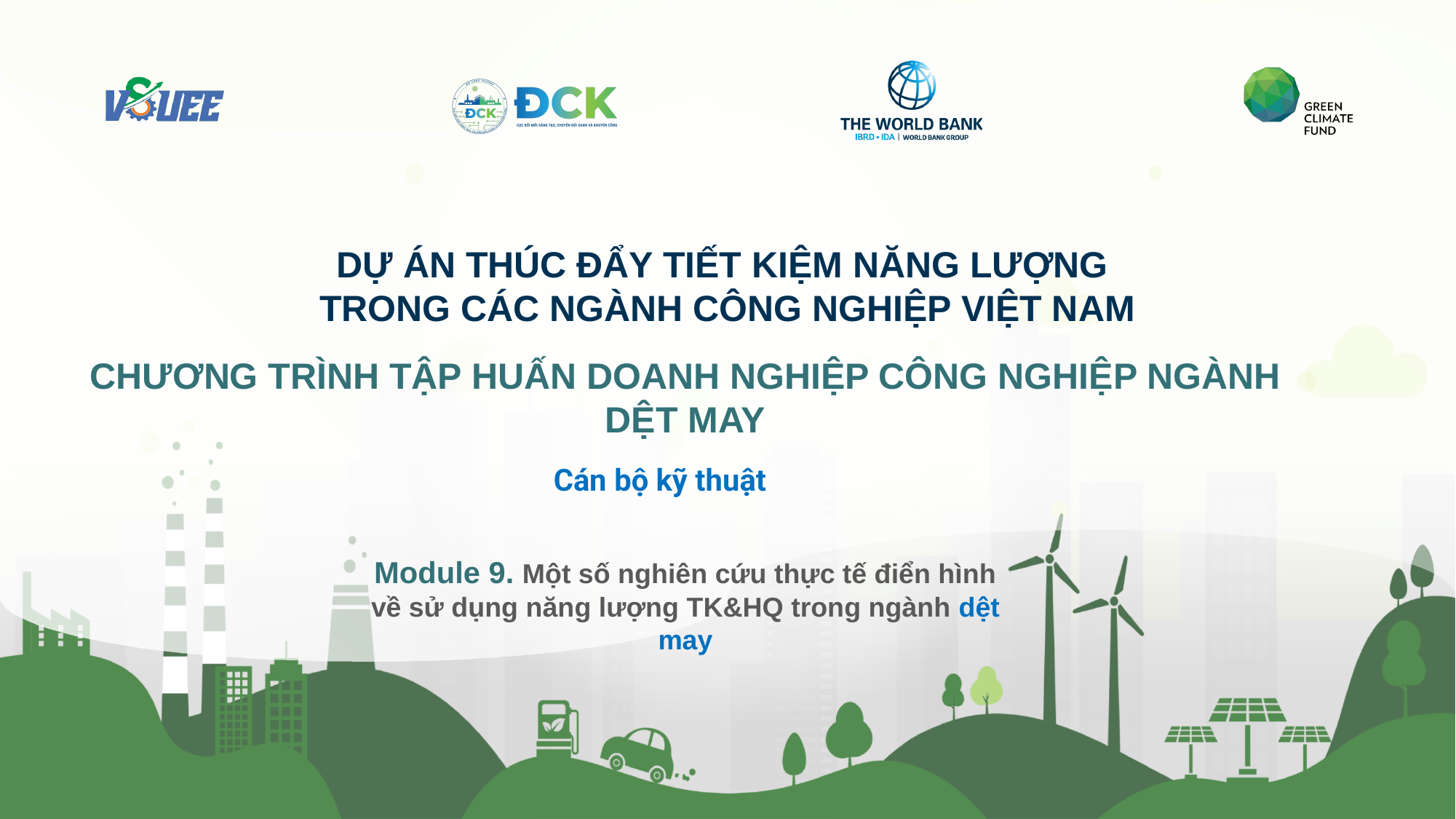

# CHƯƠNG TRÌNH TẬP HUẤN DOANH NGHIỆP CÔNG NGHIỆP NGÀNH DỆT MAY
Cán bộ kỹ thuật
Module 9. Một số nghiên cứu thực tế điển hình về sử dụng năng lượng TK&HQ trong ngành dệt may